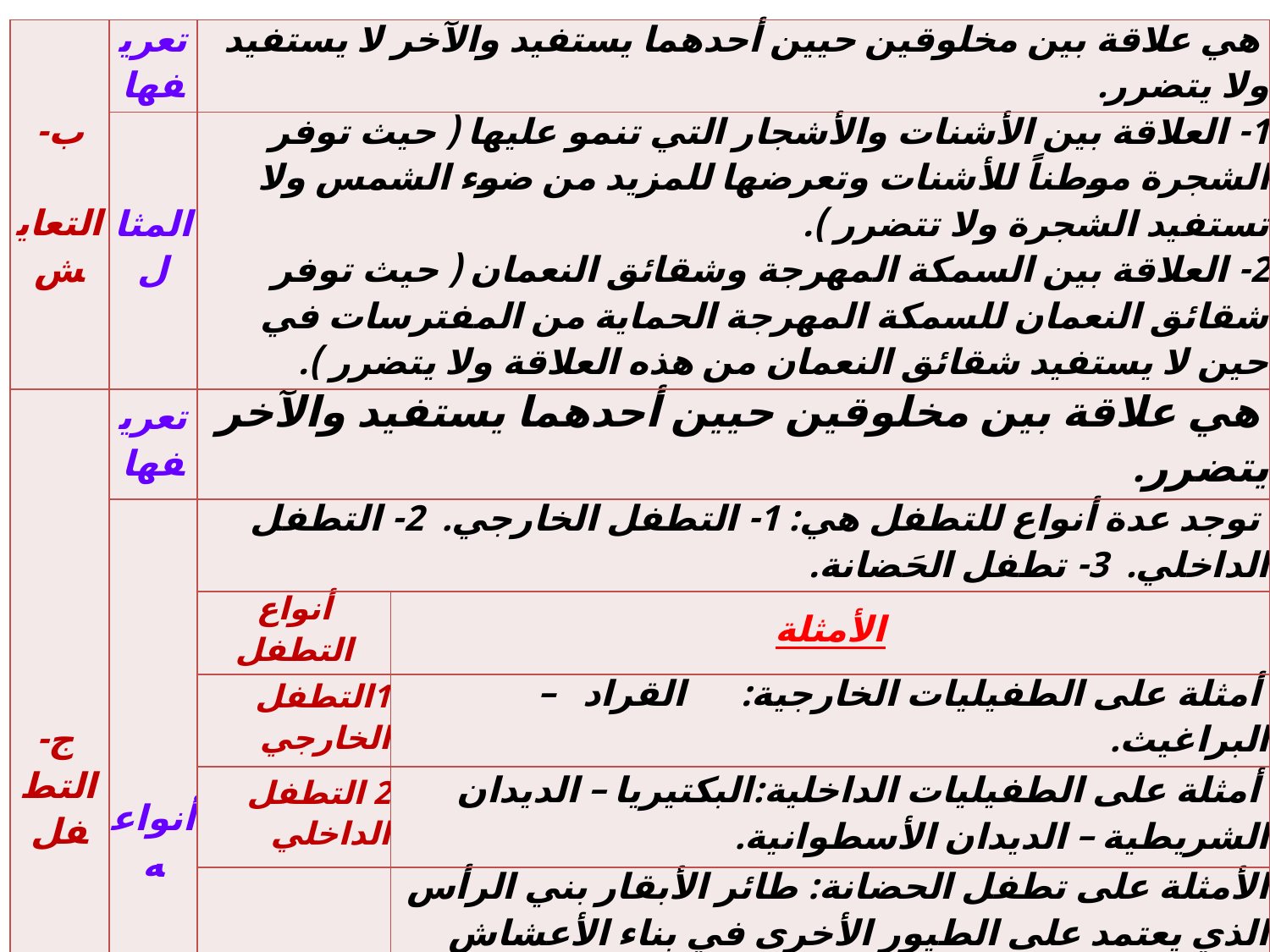

| ب- التعايش | تعريفها | هي علاقة بين مخلوقين حيين أحدهما يستفيد والآخر لا يستفيد ولا يتضرر. |  |
| --- | --- | --- | --- |
|  | المثال | 1- العلاقة بين الأشنات والأشجار التي تنمو عليها ( حيث توفر الشجرة موطناً للأشنات وتعرضها للمزيد من ضوء الشمس ولا تستفيد الشجرة ولا تتضرر ). 2- العلاقة بين السمكة المهرجة وشقائق النعمان ( حيث توفر شقائق النعمان للسمكة المهرجة الحماية من المفترسات في حين لا يستفيد شقائق النعمان من هذه العلاقة ولا يتضرر ). |  |
| ج- التطفل | تعريفها | هي علاقة بين مخلوقين حيين أحدهما يستفيد والآخر يتضرر. |  |
|  | أنواعه | توجد عدة أنواع للتطفل هي: 1- التطفل الخارجي. 2- التطفل الداخلي. 3- تطفل الحَضانة. |  |
|  |  | أنواع التطفل | الأمثلة |
|  |  | 1التطفل الخارجي | أمثلة على الطفيليات الخارجية: القراد – البراغيث. |
|  |  | 2 التطفل الداخلي | أمثلة على الطفيليات الداخلية:البكتيريا – الديدان الشريطية – الديدان الأسطوانية. |
|  |  | 3تطفل الحَضانة | الأمثلة على تطفل الحضانة: طائر الأبقار بني الرأس الذي يعتمد على الطيور الأخرى في بناء الأعشاش وحضانة بيضه ( حيث تقوم أنثى طائر الأبقار بوضع بيضها في عش طائر آخر يقوم بحضن البيض وتغذية صغار طائر الأبقار[ غالباً ما تقوم صغار طائر الأبقار بالتخلص من بيض الطائر المضيف أو صغاره من العش مما ينتج عنه بقاء صغار طائرالأبقار فقط ] ) |
| \* في علاقة التطفل إذا مات العائل يموت الطفيل أيضاً ما لم يجد بسرعة عائلاً آخر يتطفل عليه. \* من خلال تطفل الحَضانة استطاع طائر الأبقار تقليل أعداد الجماعات الحيوية للطائر المغرد. |  |  |  |